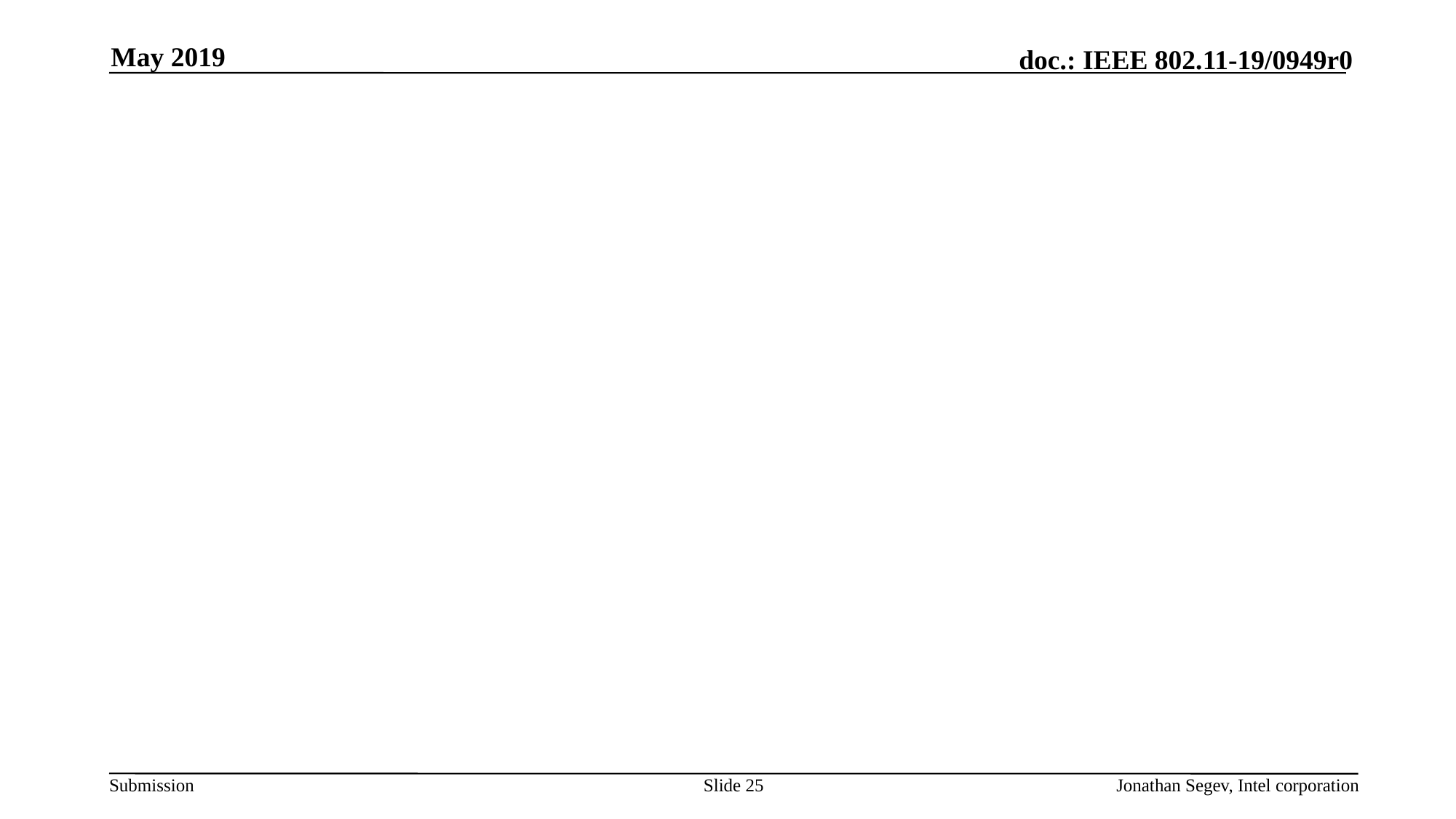

May 2019
#

Slide 25
Jonathan Segev, Intel corporation